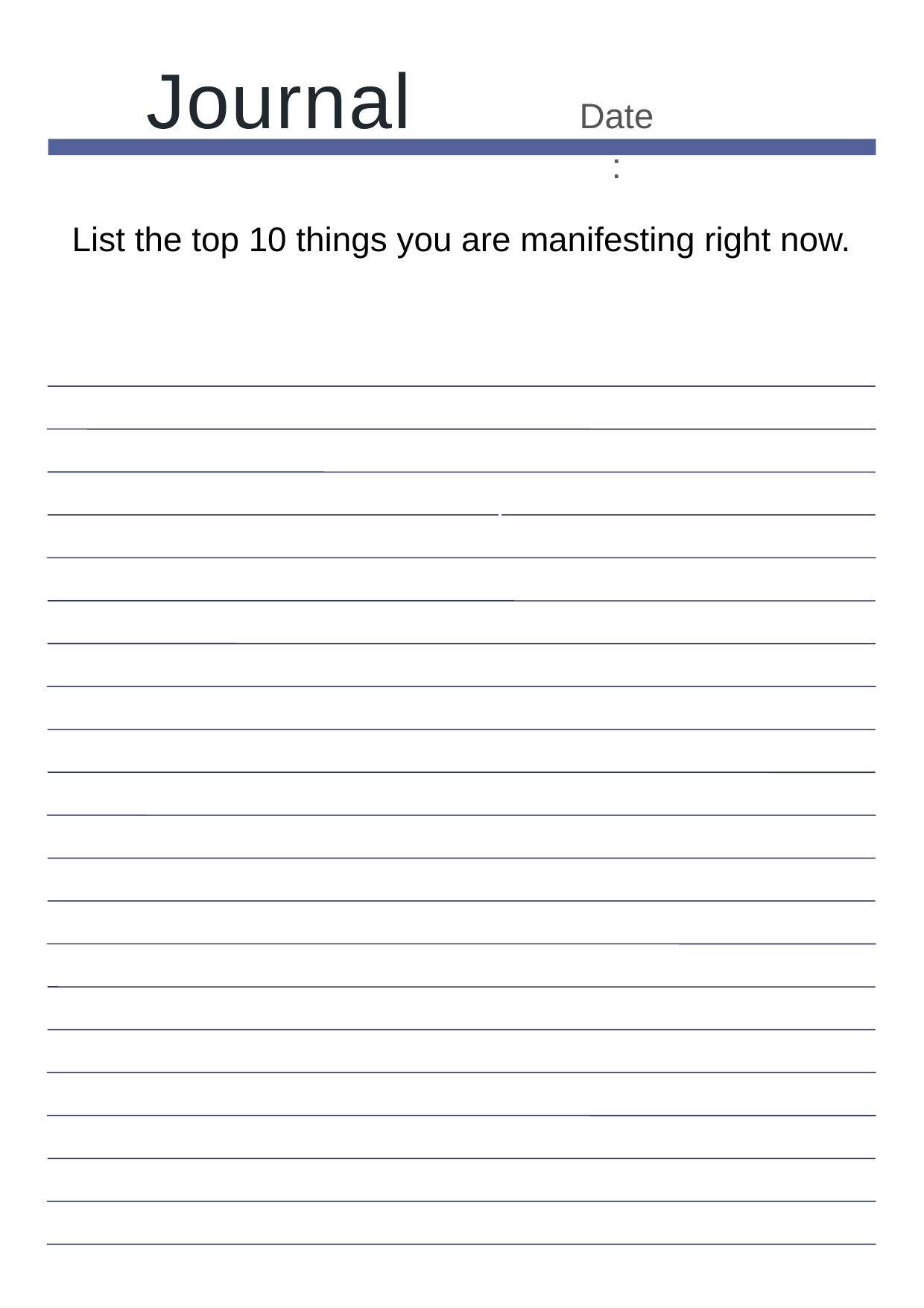

Journal
Date:

List the top 10 things you are manifesting right now.

Journal Prompt Here